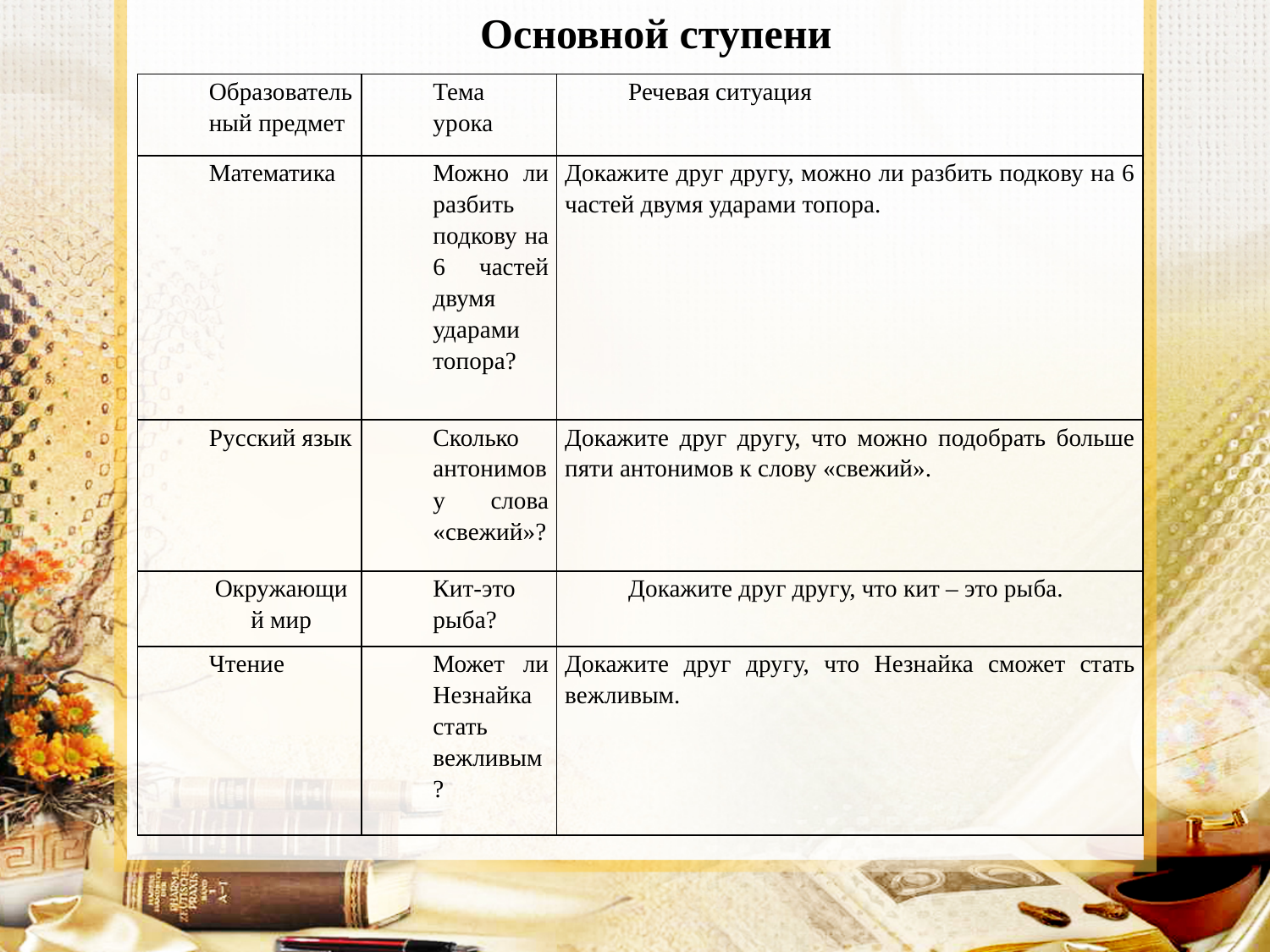

Основной ступени
| Образовательный предмет | Тема урока | Речевая ситуация |
| --- | --- | --- |
| Математика | Можно ли разбить подкову на 6 частей двумя ударами топора? | Докажите друг другу, можно ли разбить подкову на 6 частей двумя ударами топора. |
| Русский язык | Сколько антонимов у слова «свежий»? | Докажите друг другу, что можно подобрать больше пяти антонимов к слову «свежий». |
| Окружающий мир | Кит-это рыба? | Докажите друг другу, что кит – это рыба. |
| Чтение | Может ли Незнайка стать вежливым? | Докажите друг другу, что Незнайка сможет стать вежливым. |